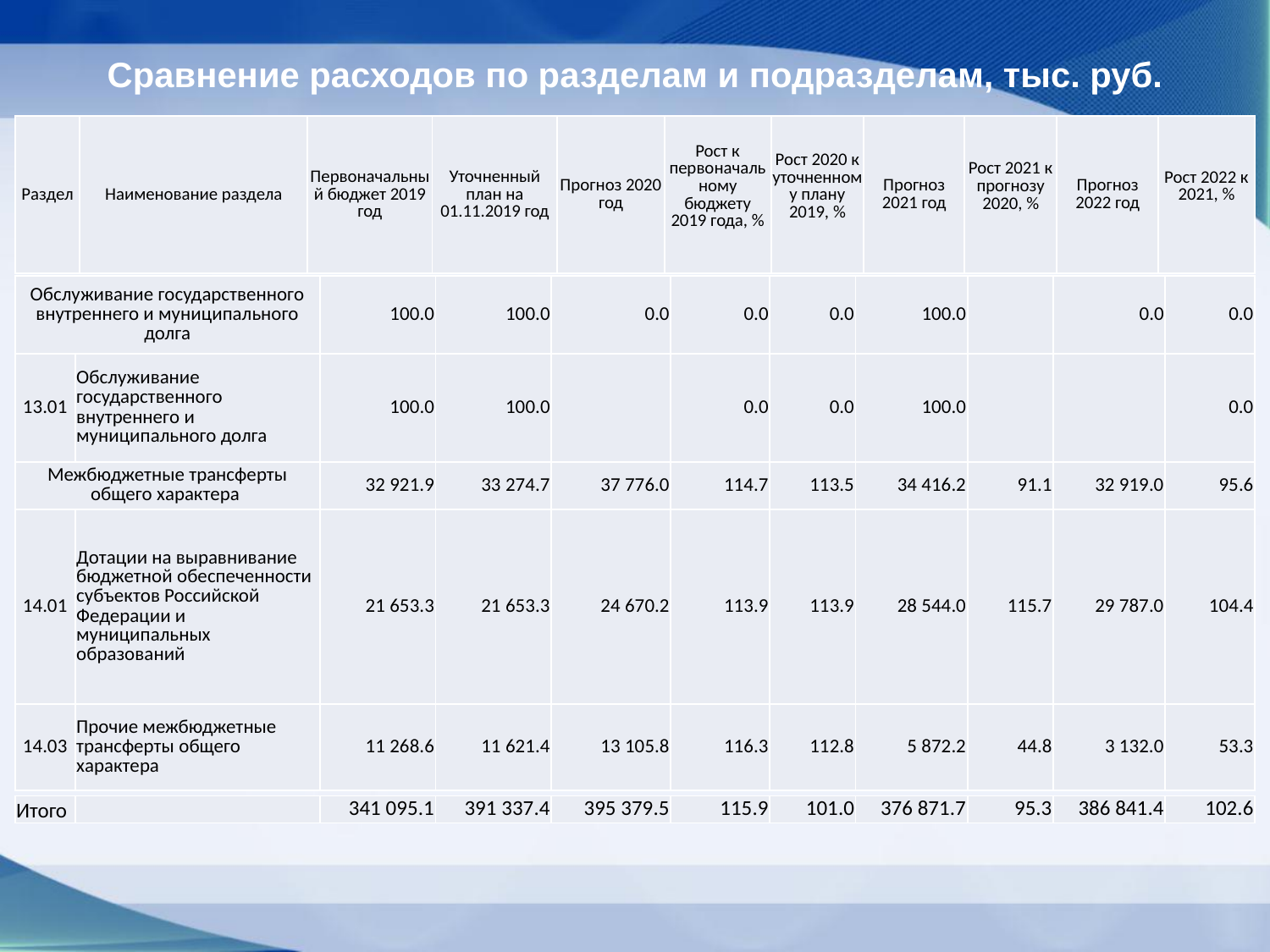

Сравнение расходов по разделам и подразделам, тыс. руб.
| Раздел | Наименование раздела | Первоначальный бюджет 2019 год | Уточненный план на 01.11.2019 год | Прогноз 2020 год | Рост к первоначальному бюджету 2019 года, % | Рост 2020 к уточненному плану 2019, % | Прогноз 2021 год | Рост 2021 к прогнозу 2020, % | Прогноз 2022 год | Рост 2022 к 2021, % |
| --- | --- | --- | --- | --- | --- | --- | --- | --- | --- | --- |
| Обслуживание государственного внутреннего и муниципального долга |  | 100.0 | 100.0 | 0.0 | 0.0 | 0.0 | 100.0 |  | 0.0 | 0.0 |
| --- | --- | --- | --- | --- | --- | --- | --- | --- | --- | --- |
| 13.01 | Обслуживание государственного внутреннего и муниципального долга | 100.0 | 100.0 |  | 0.0 | 0.0 | 100.0 |  |  | 0.0 |
| Межбюджетные трансферты общего характера |  | 32 921.9 | 33 274.7 | 37 776.0 | 114.7 | 113.5 | 34 416.2 | 91.1 | 32 919.0 | 95.6 |
| 14.01 | Дотации на выравнивание бюджетной обеспеченности субъектов Российской Федерации и муниципальных образований | 21 653.3 | 21 653.3 | 24 670.2 | 113.9 | 113.9 | 28 544.0 | 115.7 | 29 787.0 | 104.4 |
| 14.03 | Прочие межбюджетные трансферты общего характера | 11 268.6 | 11 621.4 | 13 105.8 | 116.3 | 112.8 | 5 872.2 | 44.8 | 3 132.0 | 53.3 |
| Итого |  | 341 095.1 | 391 337.4 | 395 379.5 | 115.9 | 101.0 | 376 871.7 | 95.3 | 386 841.4 | 102.6 |
| --- | --- | --- | --- | --- | --- | --- | --- | --- | --- | --- |